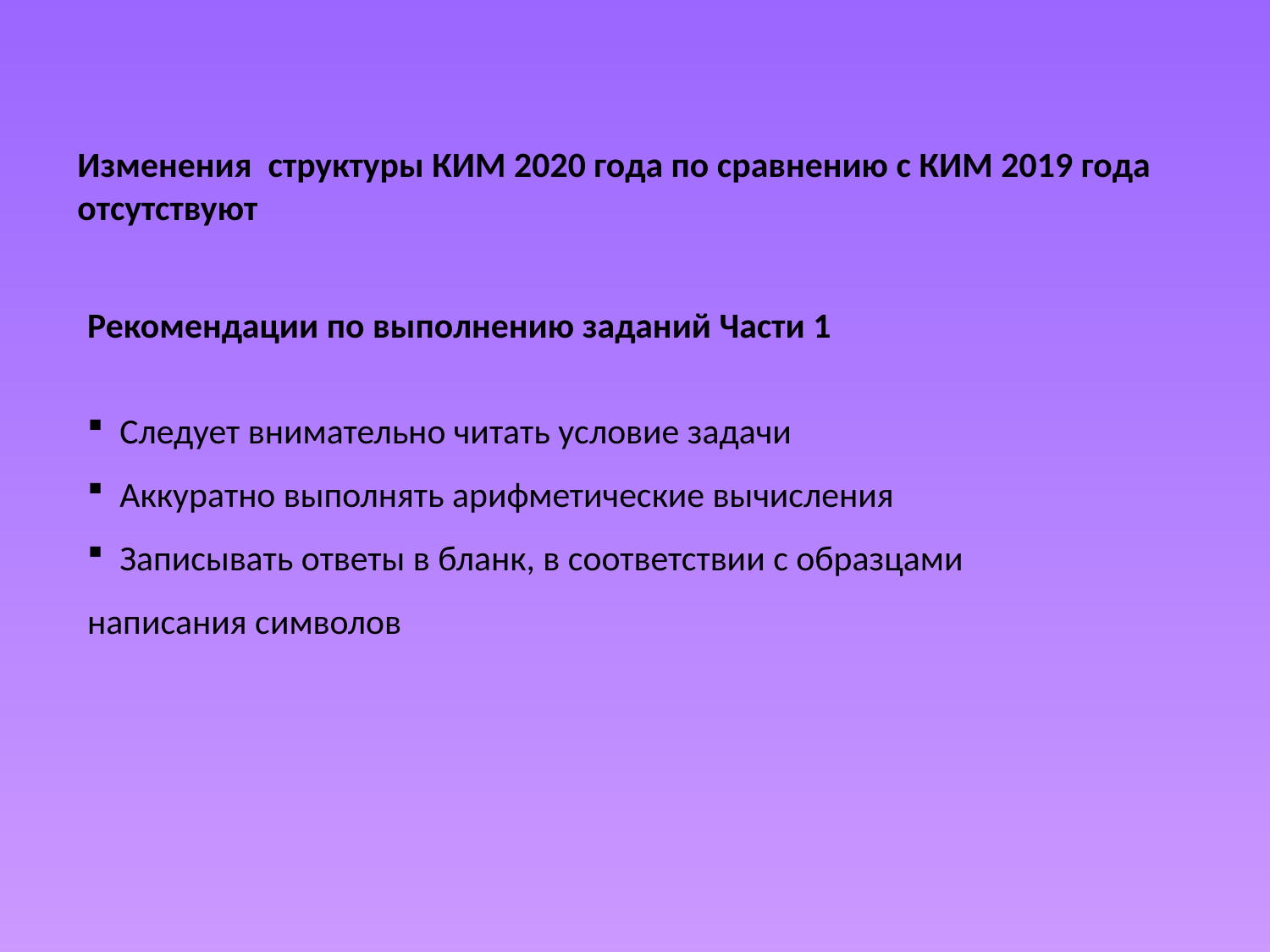

Изменения  структуры КИМ 2020 года по сравнению с КИМ 2019 года отсутствуют
Рекомендации по выполнению заданий Части 1

  Следует внимательно читать условие задачи
  Аккуратно выполнять арифметические вычисления
  Записывать ответы в бланк, в соответствии с образцами написания символов